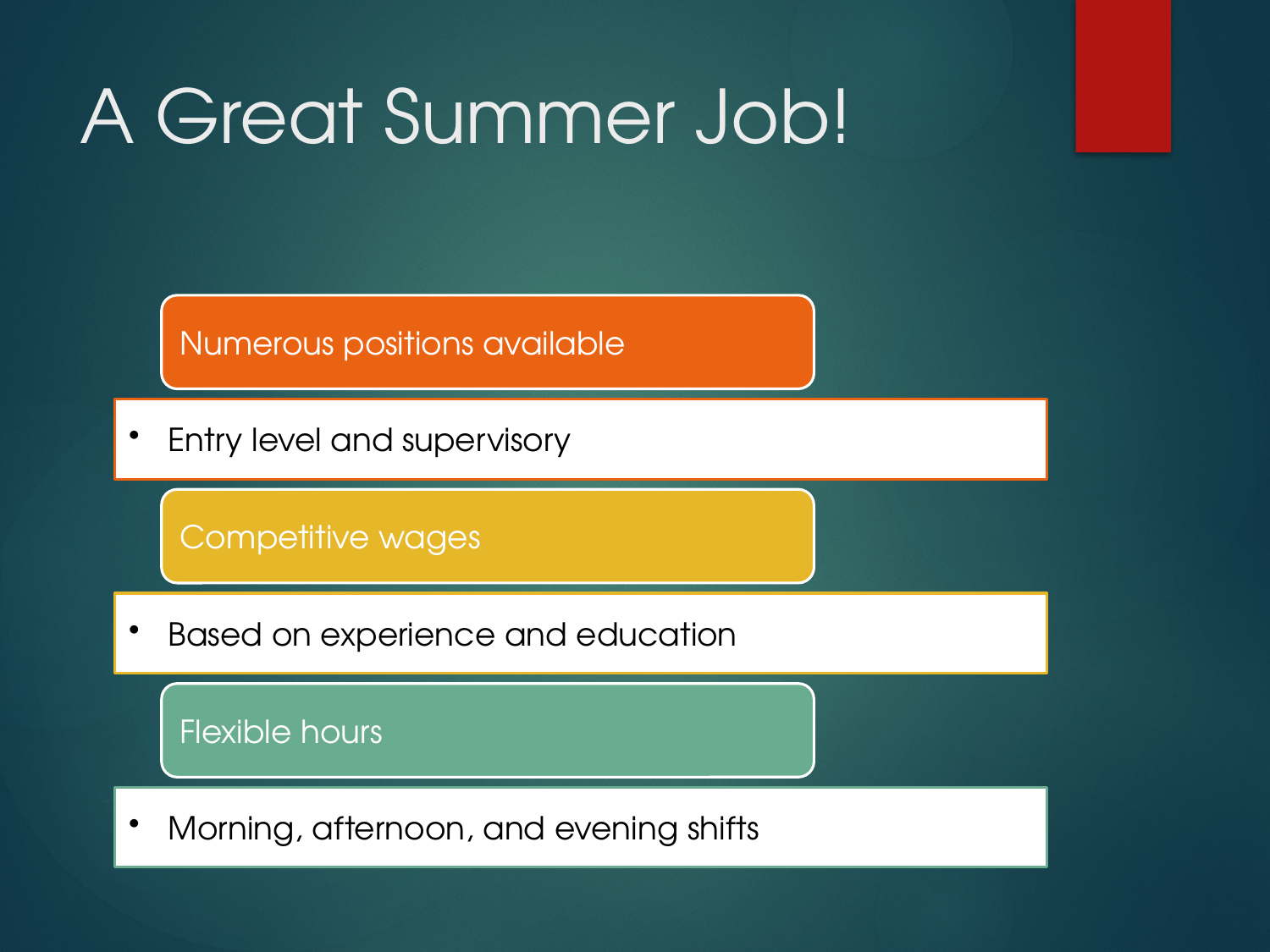

# A Great Summer Job!
Numerous positions available
Entry level and supervisory
Competitive wages
Based on experience and education
Flexible hours
Morning, afternoon, and evening shifts